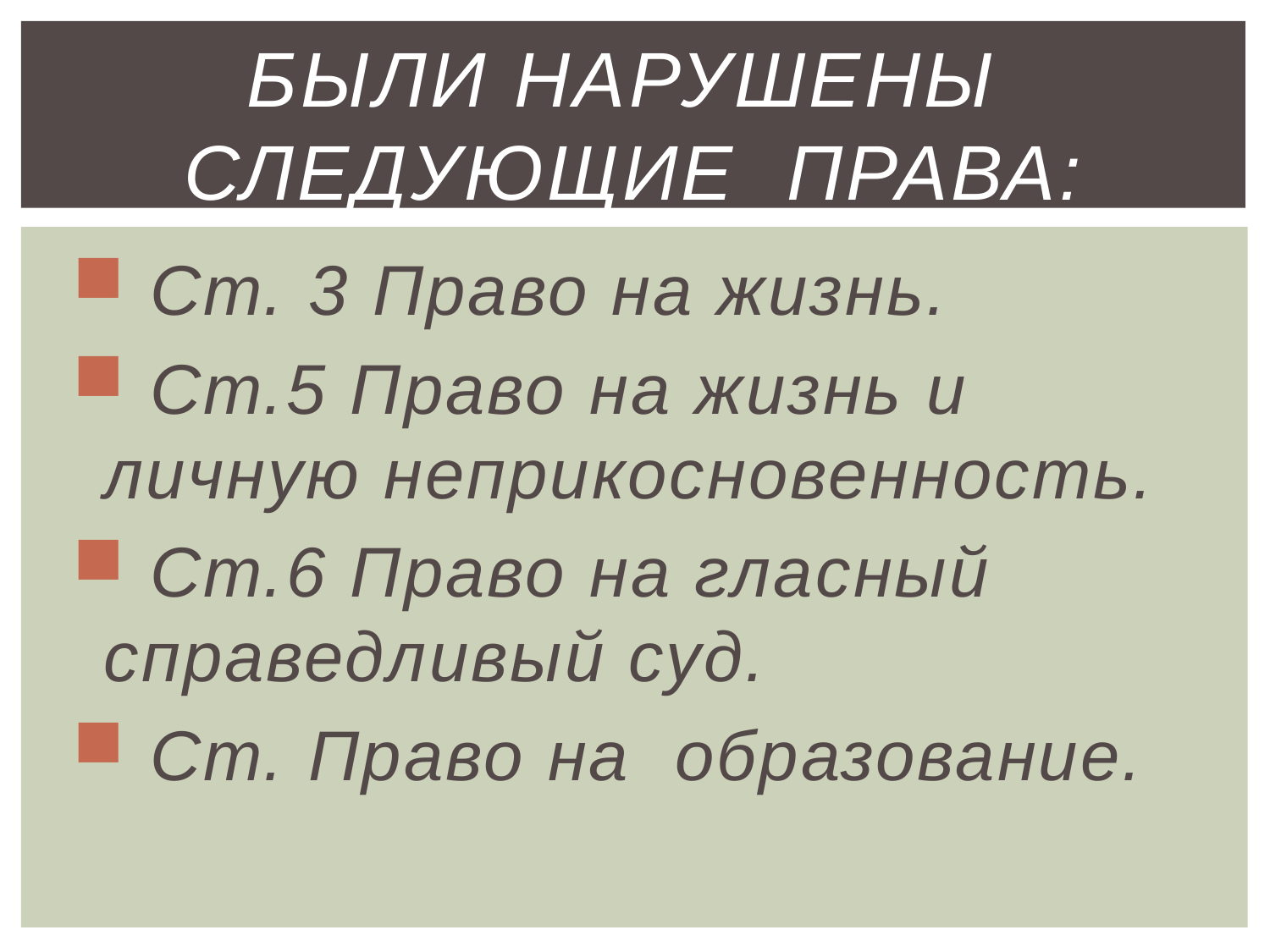

# Были нарушены  следующие  права:
 Ст. 3 Право на жизнь.
 Ст.5 Право на жизнь и личную неприкосновенность.
 Ст.6 Право на гласный справедливый суд.
 Ст. Право на  образование.